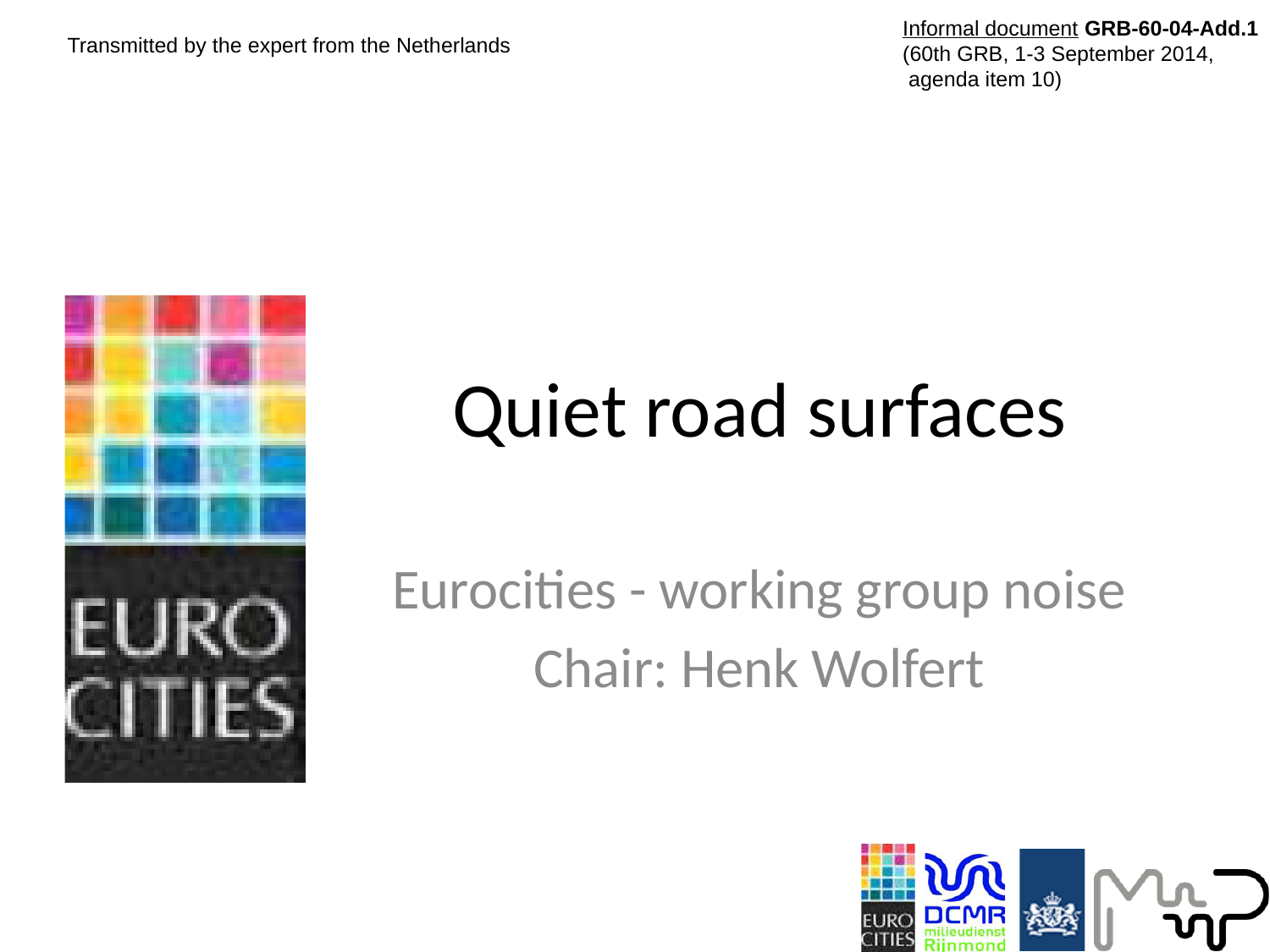

Informal document GRB-60-04-Add.1
(60th GRB, 1-3 September 2014,
 agenda item 10)
Transmitted by the expert from the Netherlands
# Quiet road surfaces
Eurocities - working group noise
Chair: Henk Wolfert